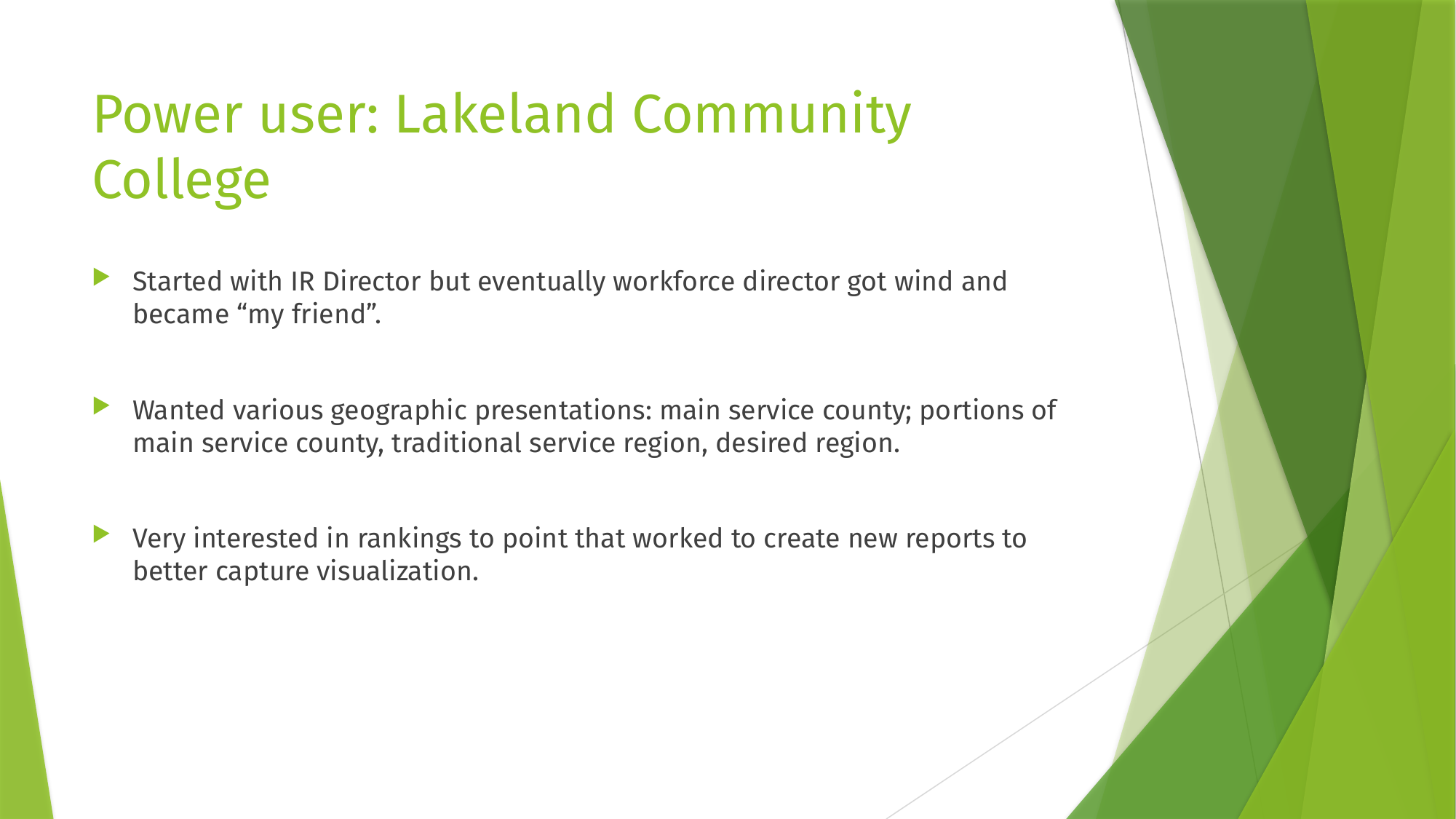

# Power user: Lakeland Community College
Started with IR Director but eventually workforce director got wind and became “my friend”.

Wanted various geographic presentations: main service county; portions of main service county, traditional service region, desired region.

Very interested in rankings to point that worked to create new reports to better capture visualization.